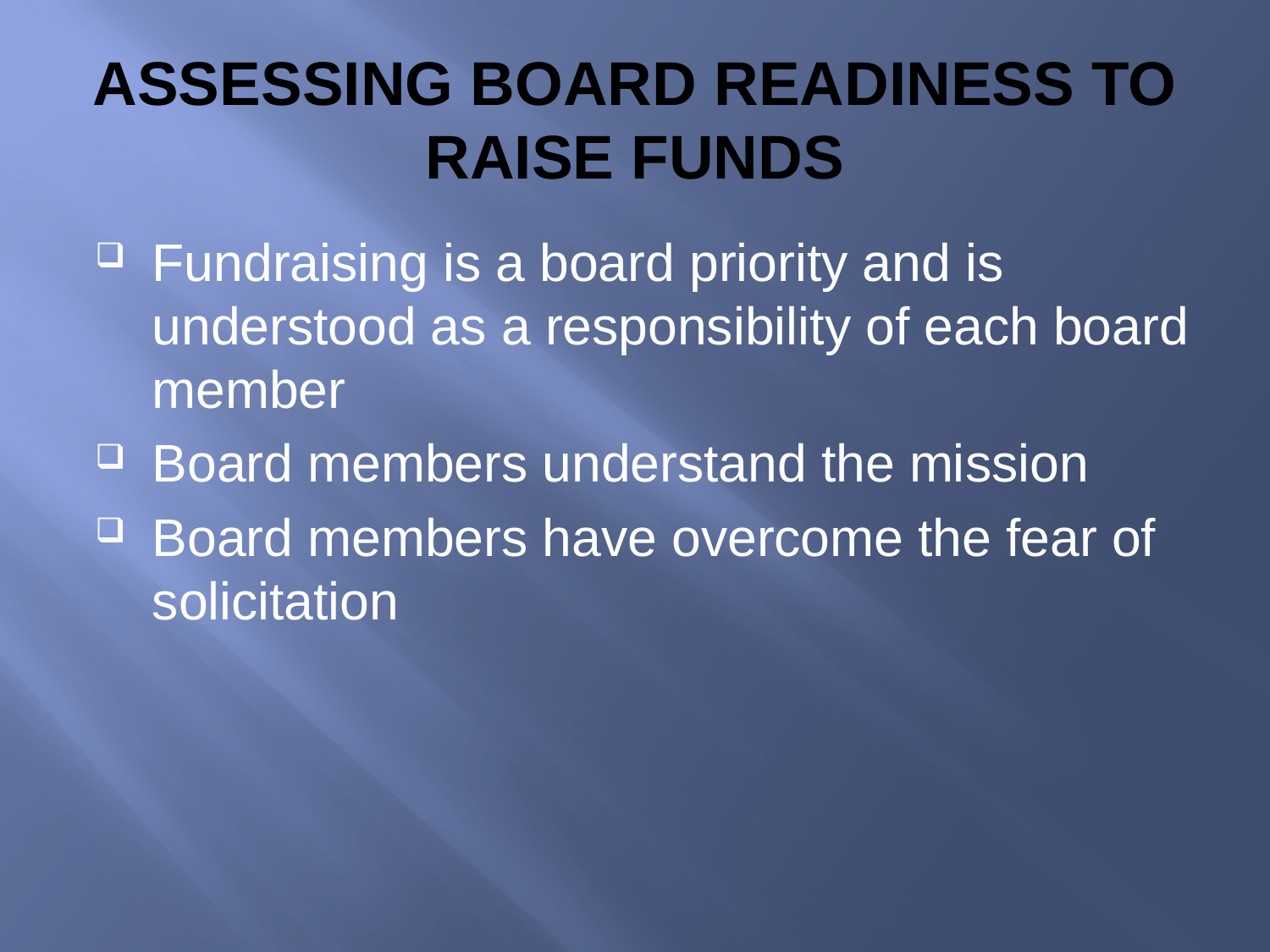

# Assessing Board Readiness to Raise Funds
Fundraising is a board priority and is understood as a responsibility of each board member
Board members understand the mission
Board members have overcome the fear of solicitation